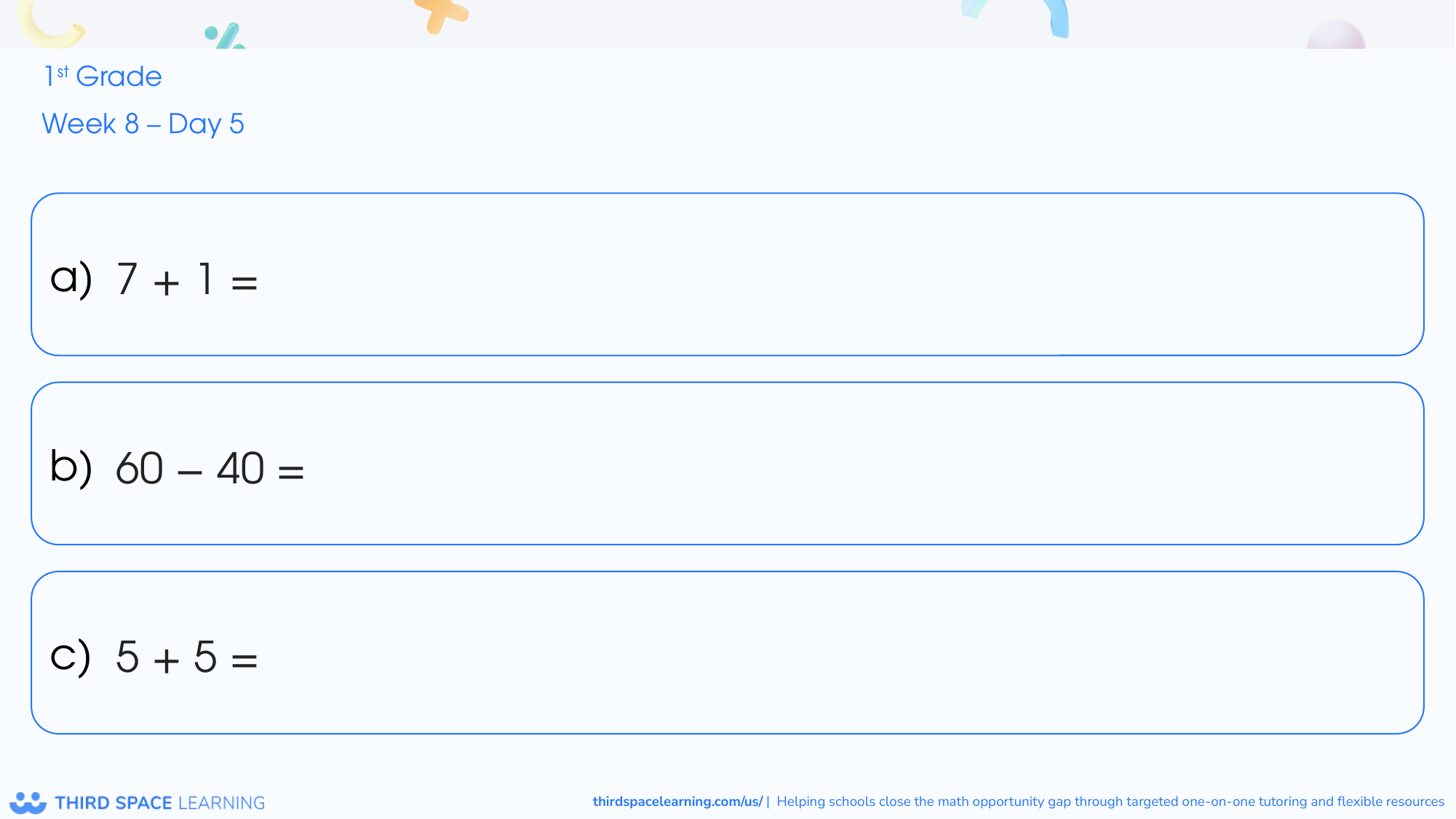

1st Grade
Week 8 – Day 5
7 + 1 =
60 − 40 =
5 + 5 =